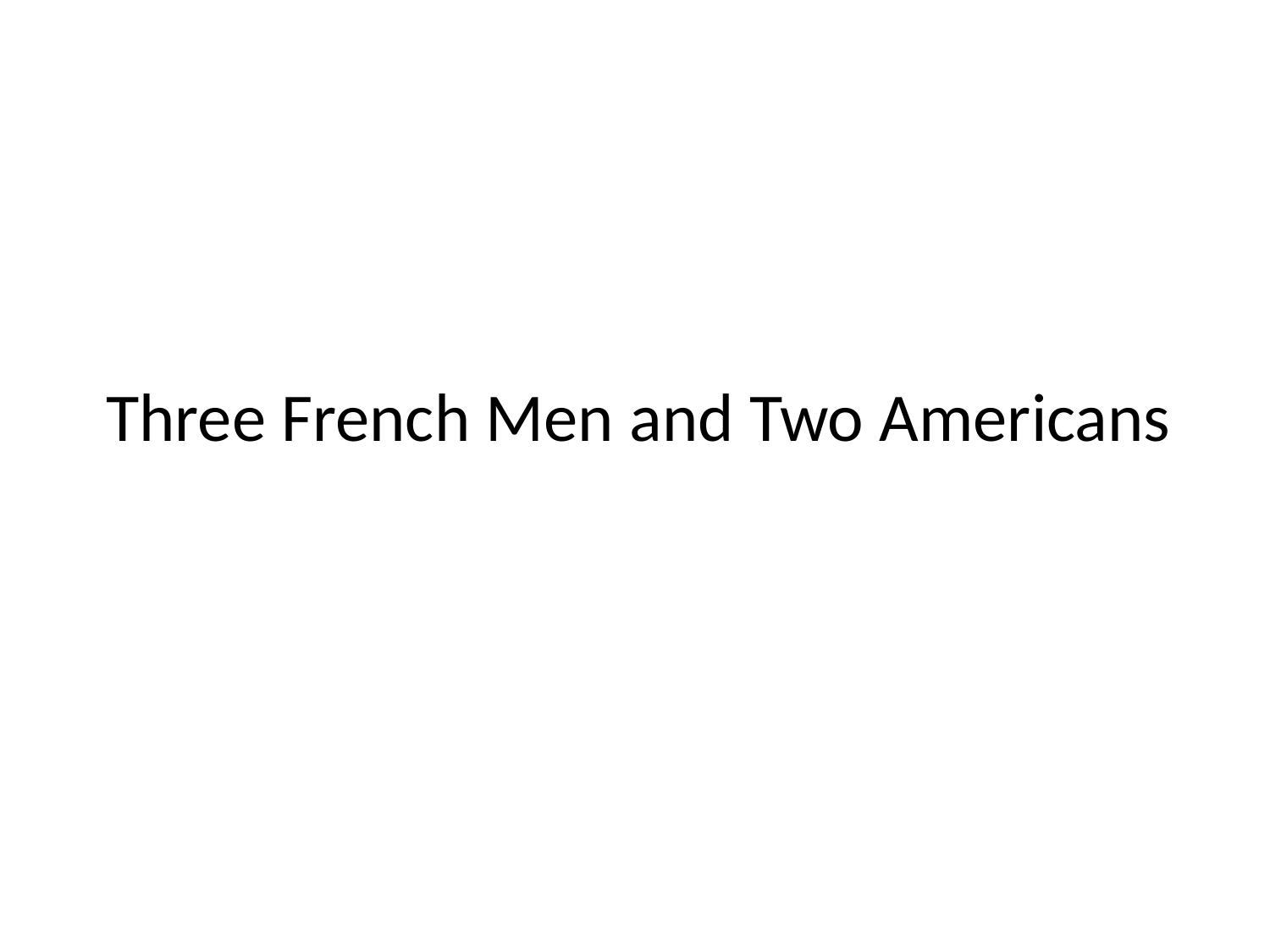

# Three French Men and Two Americans